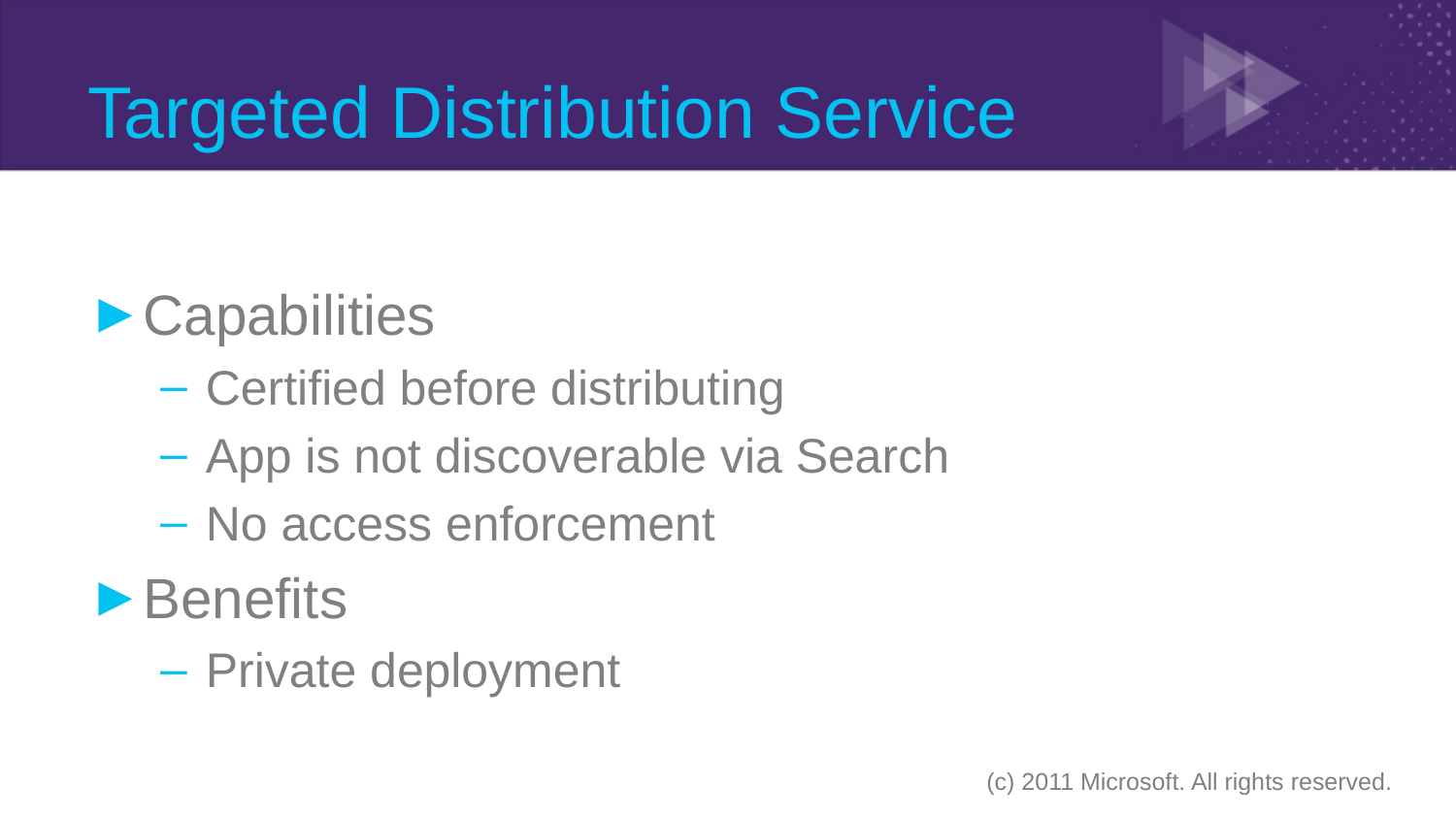

# Targeted Distribution Service
Capabilities
Certified before distributing
App is not discoverable via Search
No access enforcement
Benefits
Private deployment

(c) 2011 Microsoft. All rights reserved.